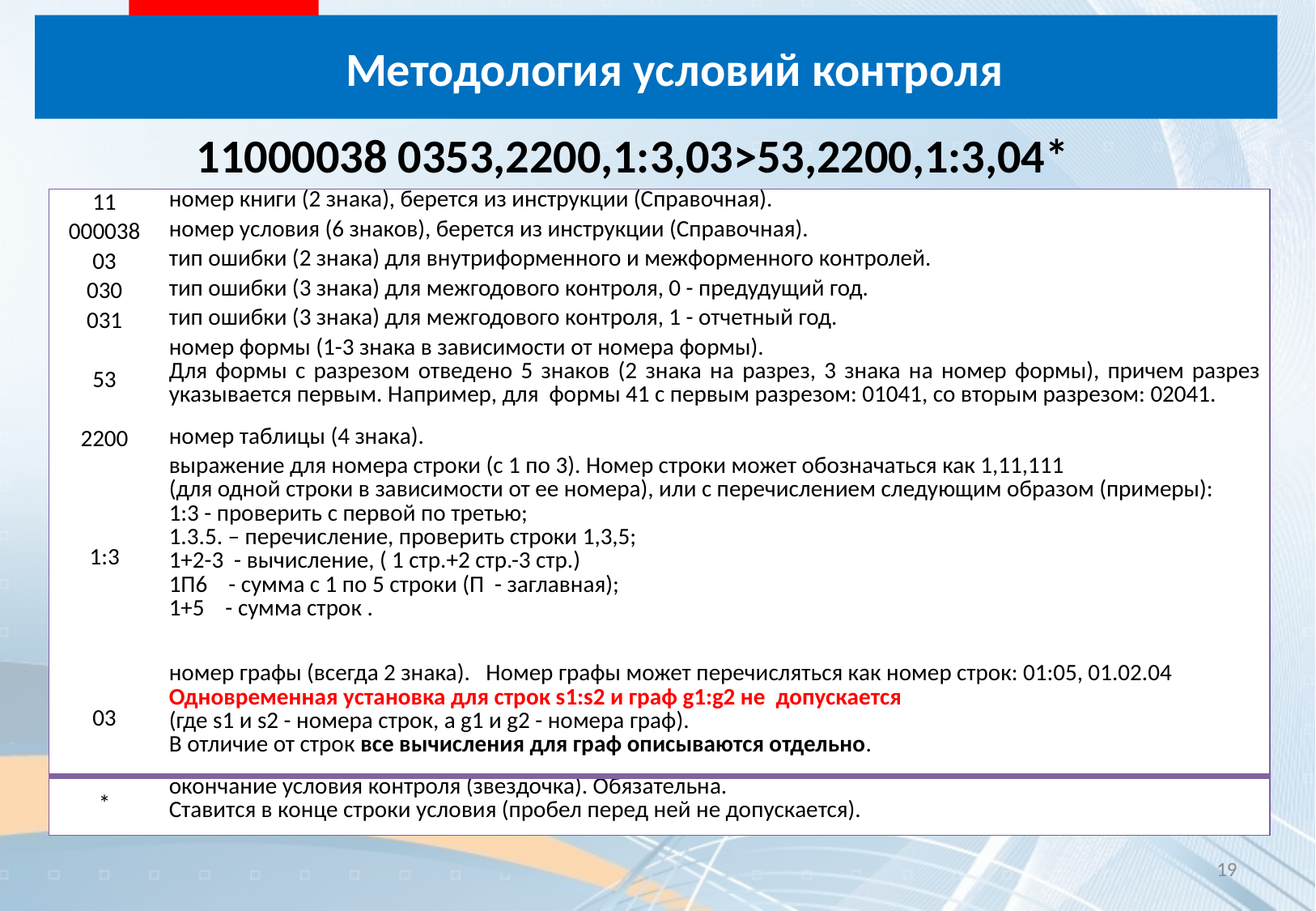

# Методология условий контроля
11000038 0353,2200,1:3,03>53,2200,1:3,04*
| 11 | номер книги (2 знака), берется из инструкции (Справочная). |
| --- | --- |
| 000038 | номер условия (6 знаков), берется из инструкции (Справочная). |
| 03 | тип ошибки (2 знака) для внутриформенного и межформенного контролей. |
| 030 | тип ошибки (3 знака) для межгодового контроля, 0 - предудущий год. |
| 031 | тип ошибки (3 знака) для межгодового контроля, 1 - отчетный год. |
| 53 | номер формы (1-3 знака в зависимости от номера формы). Для формы с разрезом отведено 5 знаков (2 знака на разрез, 3 знака на номер формы), причем разрез указывается первым. Например, для формы 41 с первым разрезом: 01041, со вторым разрезом: 02041. |
| 2200 | номер таблицы (4 знака). |
| 1:3 | выражение для номера строки (с 1 по 3). Номер строки может обозначаться как 1,11,111 (для одной строки в зависимости от ее номера), или с перечислением следующим образом (примеры): 1:3 - проверить с первой по третью; 1.3.5. – перечисление, проверить строки 1,3,5; 1+2-3 - вычисление, ( 1 стр.+2 стр.-3 стр.) 1П6 - сумма с 1 по 5 строки (П - заглавная); 1+5 - сумма строк . |
| 03 | номер графы (всегда 2 знака). Номер графы может перечисляться как номер строк: 01:05, 01.02.04 Одновременная установка для строк s1:s2 и граф g1:g2 не допускается (где s1 и s2 - номера строк, а g1 и g2 - номера граф). В отличие от строк все вычисления для граф описываются отдельно. |
| \* | окончание условия контроля (звездочка). Обязательна. Ставится в конце строки условия (пробел перед ней не допускается). |
19